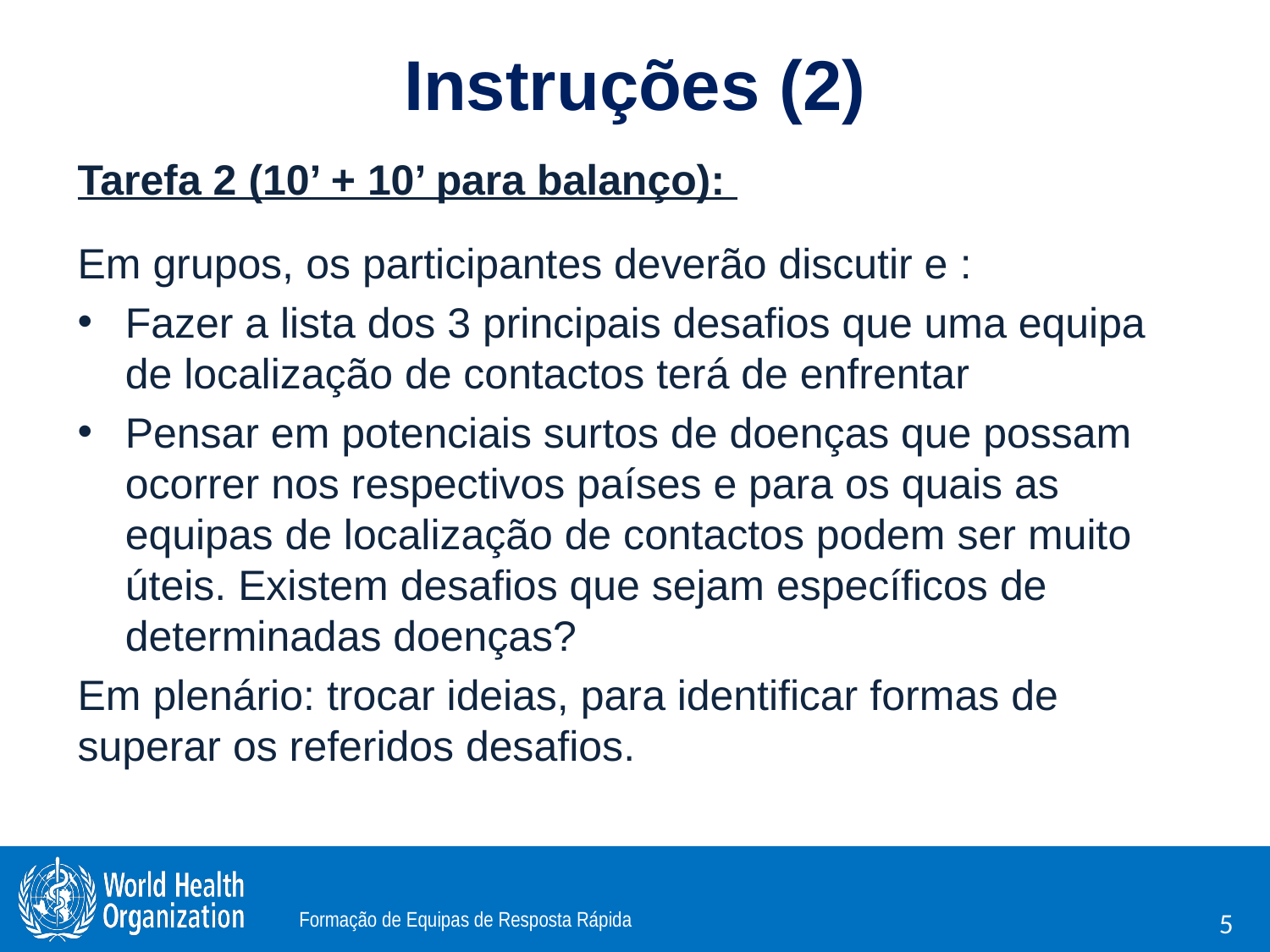

# Instruções (2)
Tarefa 2 (10’ + 10’ para balanço):

Em grupos, os participantes deverão discutir e :
Fazer a lista dos 3 principais desafios que uma equipa de localização de contactos terá de enfrentar
Pensar em potenciais surtos de doenças que possam ocorrer nos respectivos países e para os quais as equipas de localização de contactos podem ser muito úteis. Existem desafios que sejam específicos de determinadas doenças?
Em plenário: trocar ideias, para identificar formas de superar os referidos desafios.